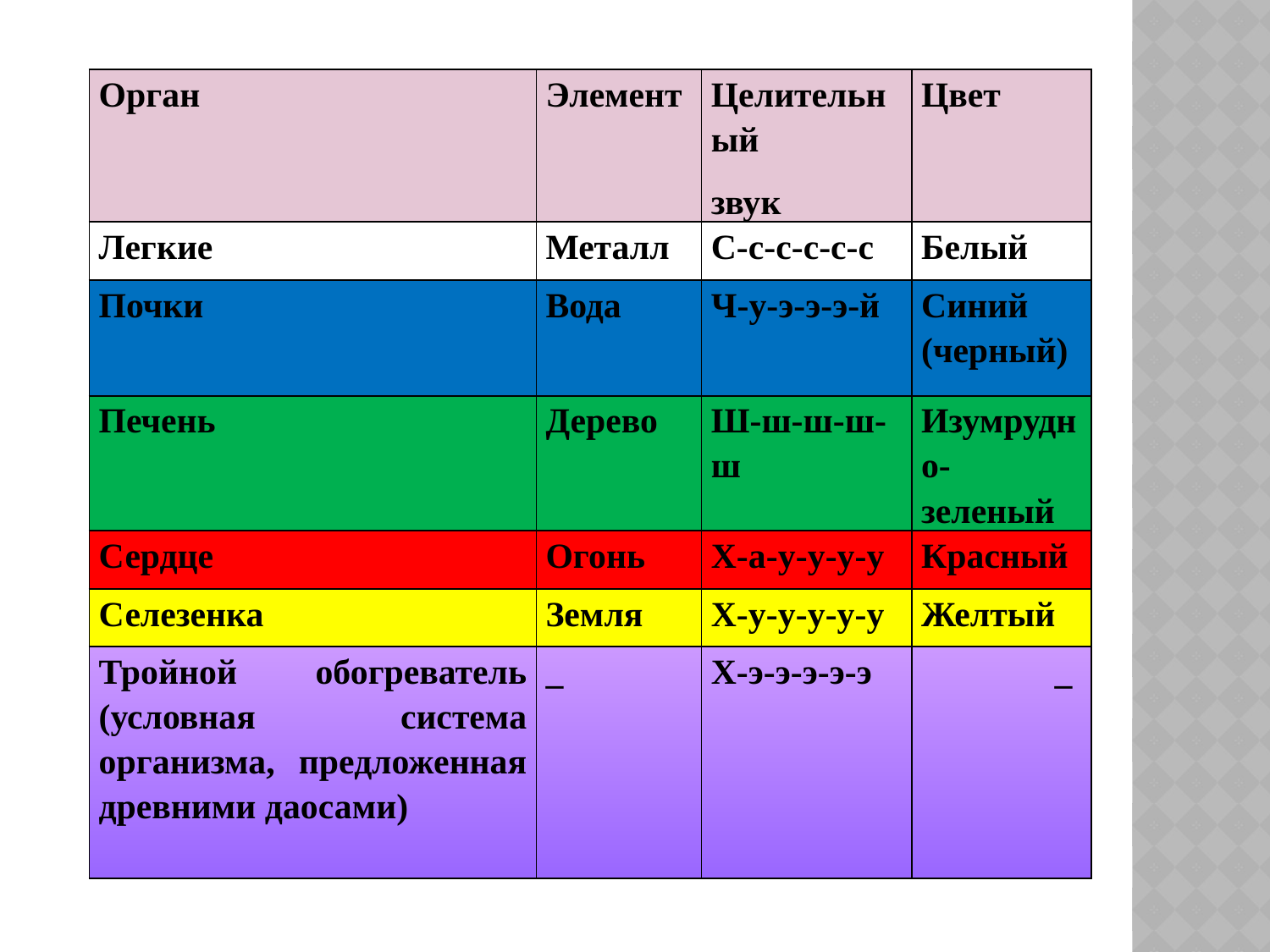

| Орган | Элемент | Целительный звук | Цвет |
| --- | --- | --- | --- |
| Легкие | Металл | С-с-с-с-с-с | Белый |
| Почки | Вода | Ч-у-э-э-э-й | Синий (черный) |
| Печень | Дерево | Ш-ш-ш-ш-ш | Изумрудно-зеленый |
| Сердце | Огонь | Х-а-у-у-у-у | Красный |
| Селезенка | Земля | Х-у-у-у-у-у | Желтый |
| Тройной обогреватель (условная система организма, предложенная древними даосами) | \_ | Х-э-э-э-э-э | \_ |